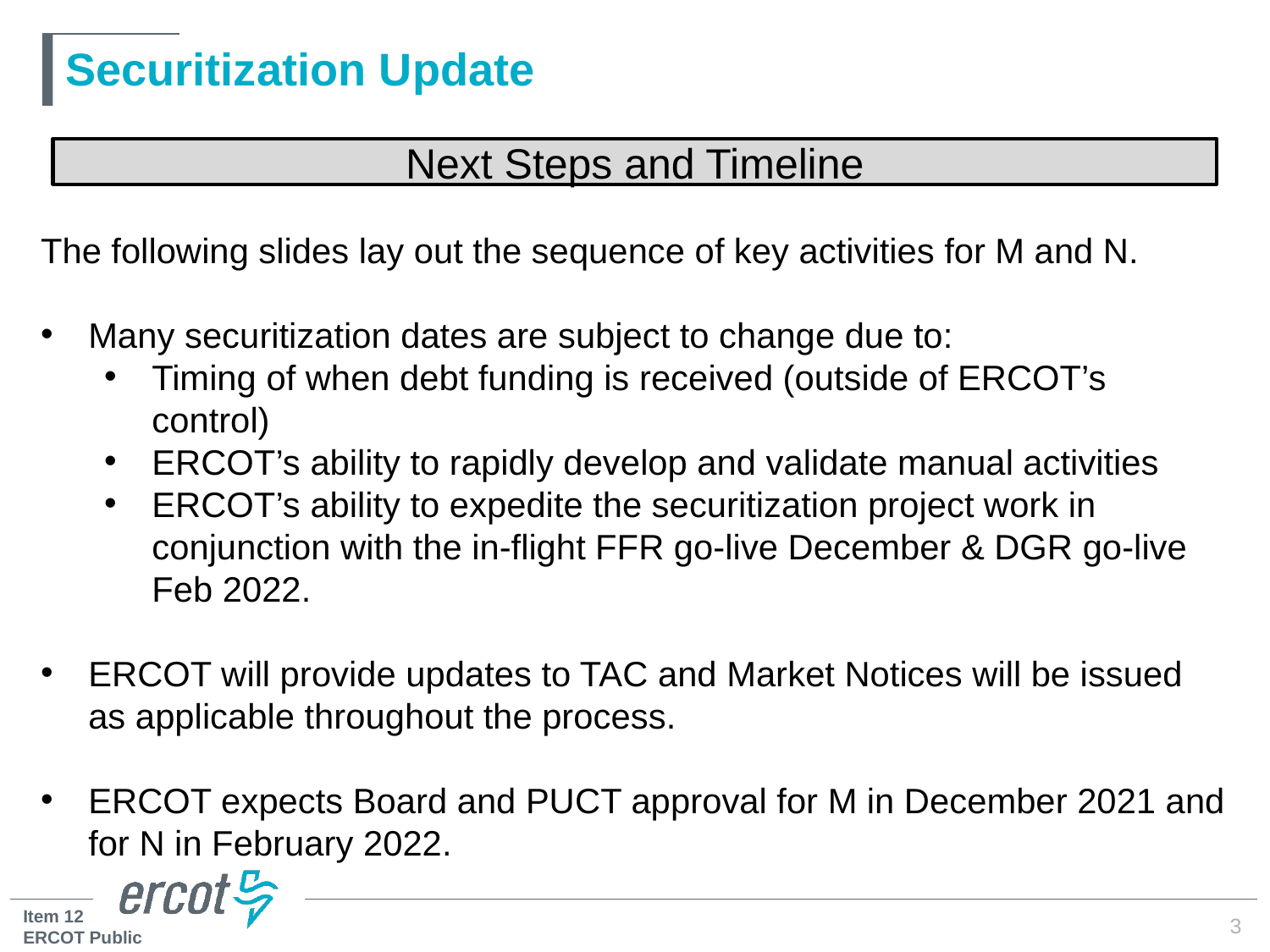

# Securitization Update
Next Steps and Timeline
The following slides lay out the sequence of key activities for M and N.

Many securitization dates are subject to change due to:
Timing of when debt funding is received (outside of ERCOT’s control)
ERCOT’s ability to rapidly develop and validate manual activities
ERCOT’s ability to expedite the securitization project work in conjunction with the in-flight FFR go-live December & DGR go-live Feb 2022.

ERCOT will provide updates to TAC and Market Notices will be issued as applicable throughout the process.

ERCOT expects Board and PUCT approval for M in December 2021 and for N in February 2022.

3